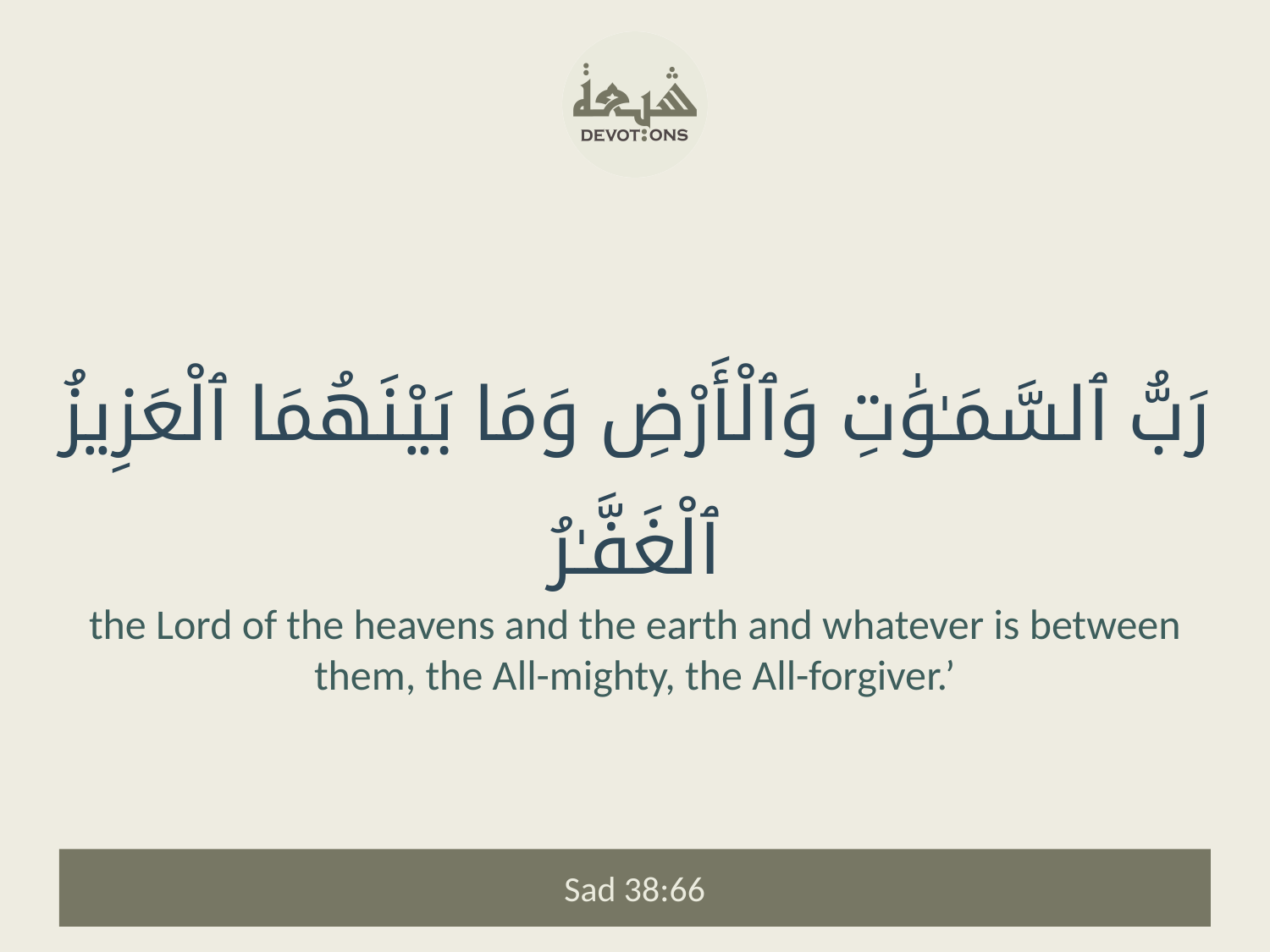

رَبُّ ٱلسَّمَـٰوَٰتِ وَٱلْأَرْضِ وَمَا بَيْنَهُمَا ٱلْعَزِيزُ ٱلْغَفَّـٰرُ
the Lord of the heavens and the earth and whatever is between them, the All-mighty, the All-forgiver.’
Sad 38:66